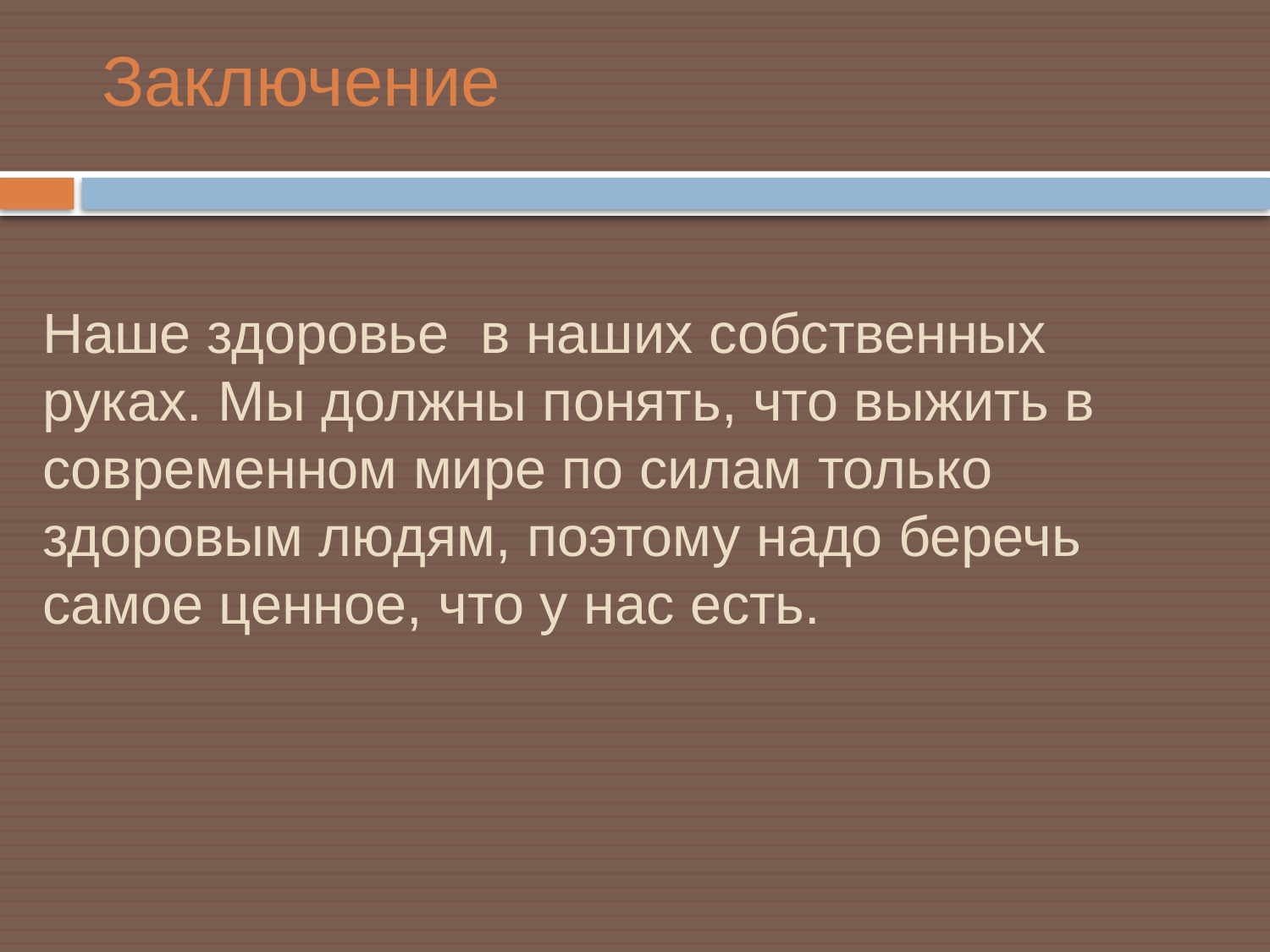

Заключение
# Наше здоровье  в наших собственных руках. Мы должны понять, что выжить в современном мире по силам только здоровым людям, поэтому надо беречь самое ценное, что у нас есть.